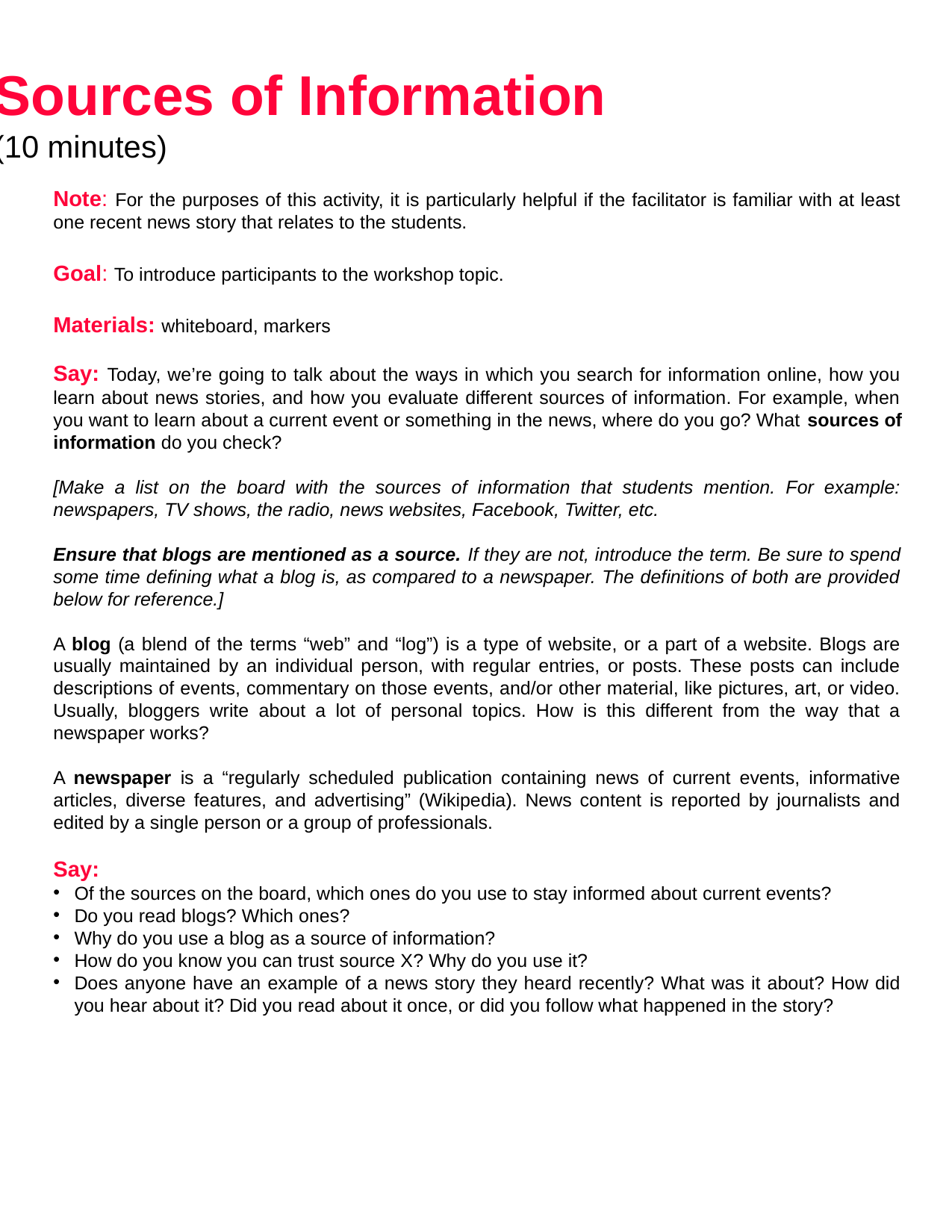

Sources of Information
(10 minutes)
Note: For the purposes of this activity, it is particularly helpful if the facilitator is familiar with at least one recent news story that relates to the students.

Goal: To introduce participants to the workshop topic.

Materials: whiteboard, markers

Say: Today, we’re going to talk about the ways in which you search for information online, how you learn about news stories, and how you evaluate different sources of information. For example, when you want to learn about a current event or something in the news, where do you go? What sources of information do you check?

[Make a list on the board with the sources of information that students mention. For example: newspapers, TV shows, the radio, news websites, Facebook, Twitter, etc.

Ensure that blogs are mentioned as a source. If they are not, introduce the term. Be sure to spend some time defining what a blog is, as compared to a newspaper. The definitions of both are provided below for reference.]

A blog (a blend of the terms “web” and “log”) is a type of website, or a part of a website. Blogs are usually maintained by an individual person, with regular entries, or posts. These posts can include descriptions of events, commentary on those events, and/or other material, like pictures, art, or video. Usually, bloggers write about a lot of personal topics. How is this different from the way that a newspaper works?

A newspaper is a “regularly scheduled publication containing news of current events, informative articles, diverse features, and advertising” (Wikipedia). News content is reported by journalists and edited by a single person or a group of professionals.

Say:
Of the sources on the board, which ones do you use to stay informed about current events?
Do you read blogs? Which ones?
Why do you use a blog as a source of information?
How do you know you can trust source X? Why do you use it?
Does anyone have an example of a news story they heard recently? What was it about? How did you hear about it? Did you read about it once, or did you follow what happened in the story?